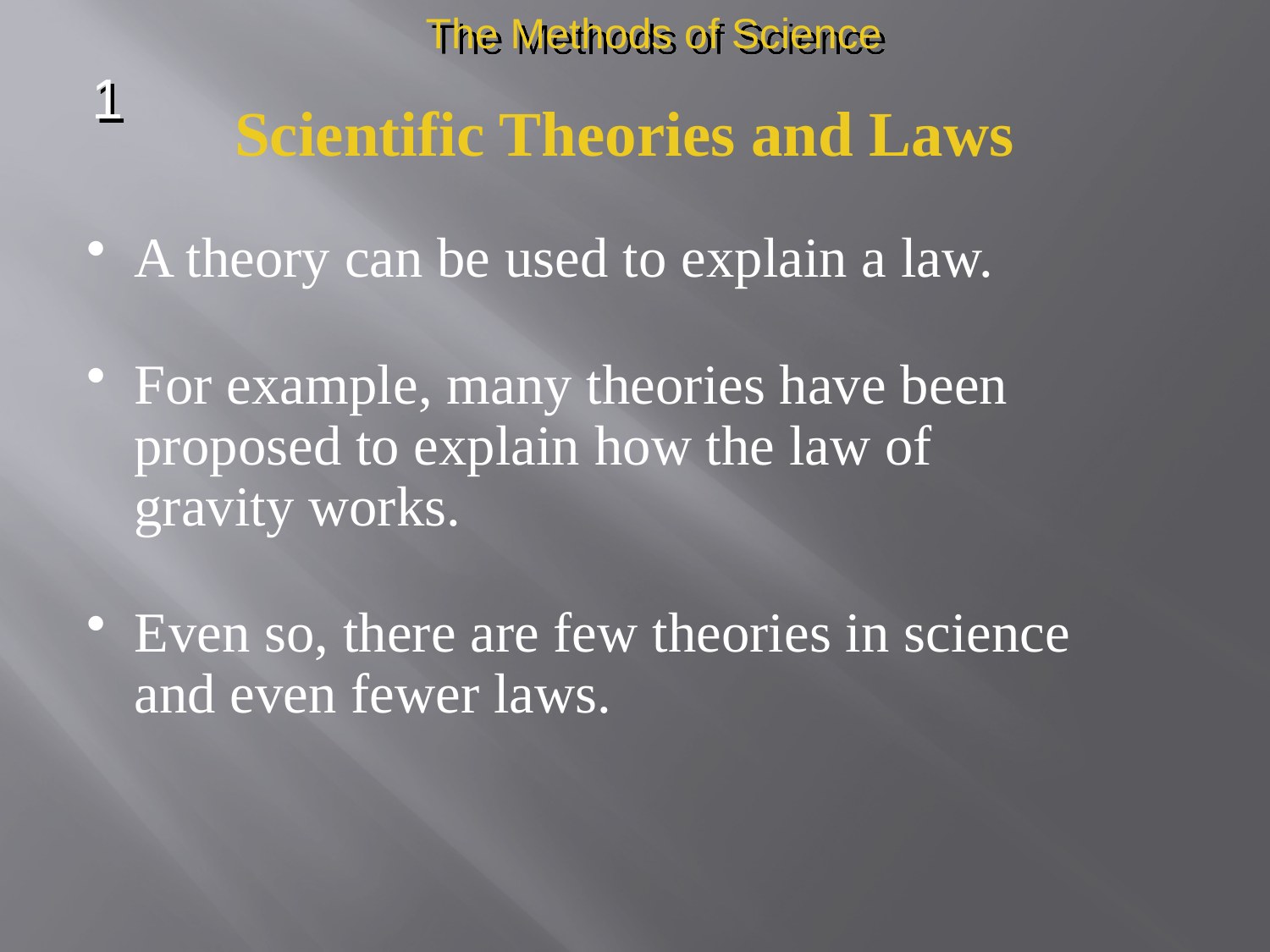

The Methods of Science
1
Scientific Theories and Laws
A theory can be used to explain a law.
For example, many theories have been proposed to explain how the law of gravity works.
Even so, there are few theories in science and even fewer laws.